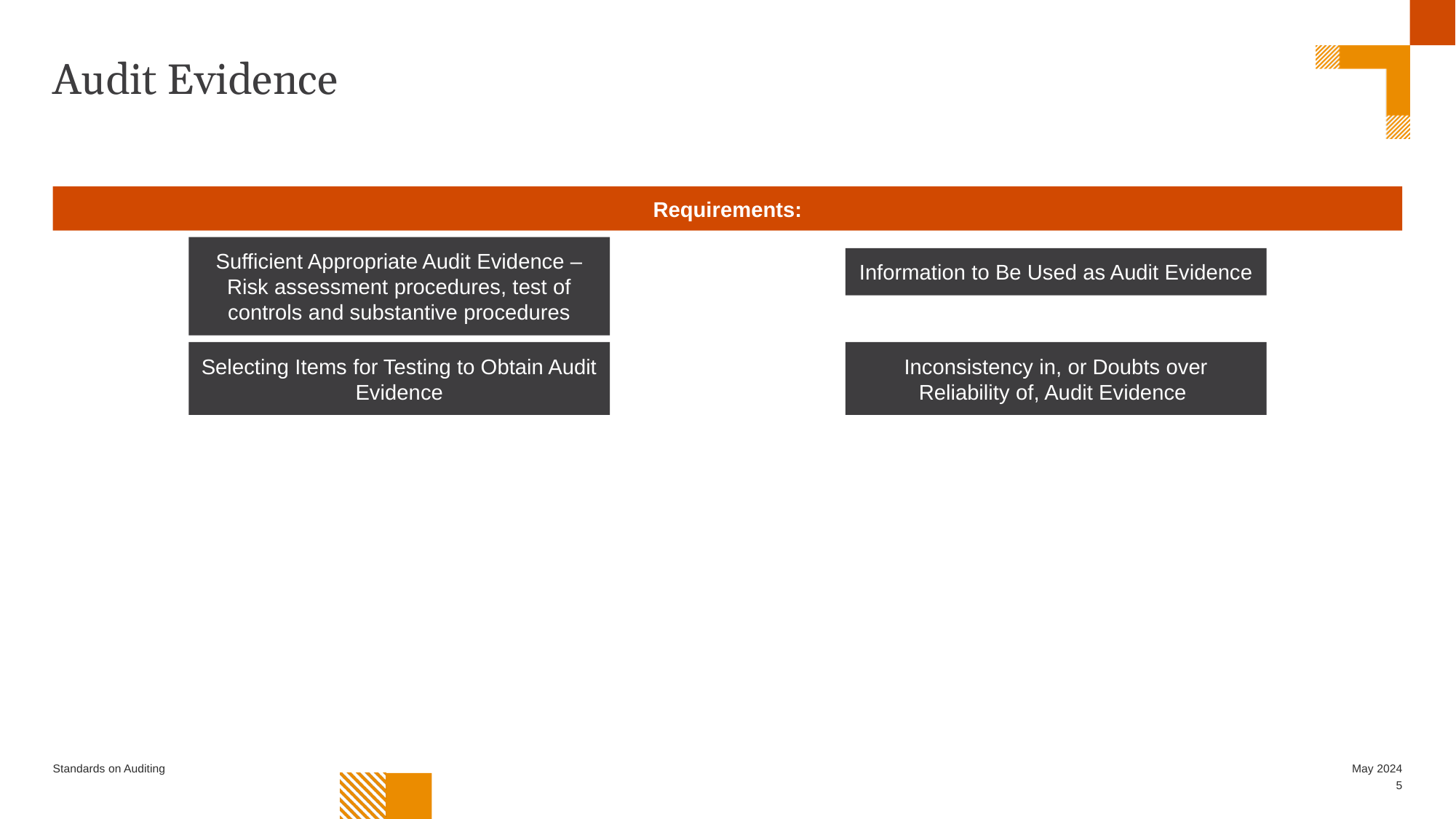

# Audit Evidence
Requirements:
Sufficient Appropriate Audit Evidence – Risk assessment procedures, test of controls and substantive procedures
Information to Be Used as Audit Evidence
Selecting Items for Testing to Obtain Audit Evidence
Inconsistency in, or Doubts over Reliability of, Audit Evidence
Standards on Auditing
May 2024
5